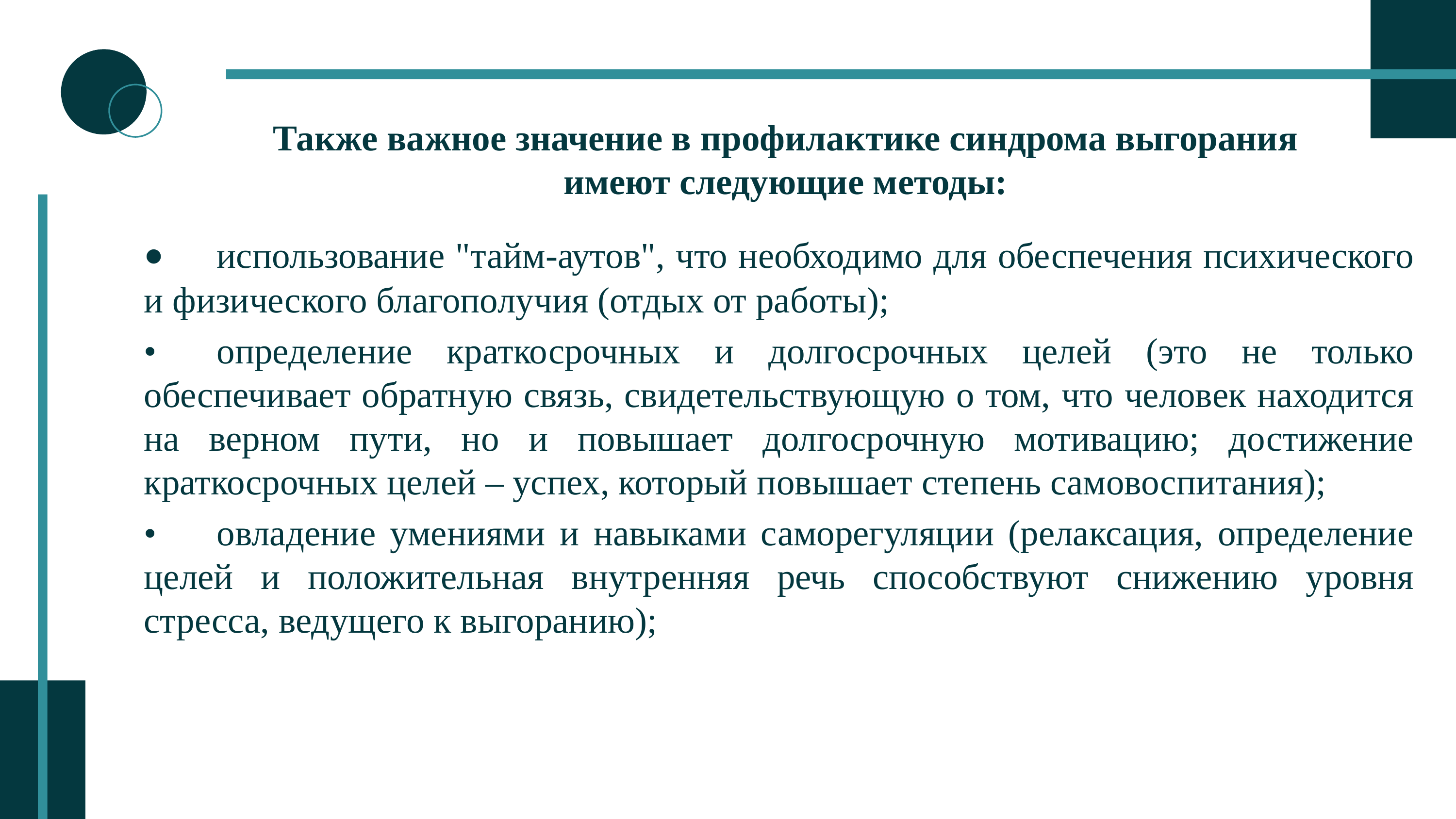

Также важное значение в профилактике синдрома выгорания имеют следующие методы:

•	использование "тайм-аутов", что необходимо для обеспечения психического и физического благополучия (отдых от работы);
•	определение краткосрочных и долгосрочных целей (это не только обеспечивает обратную связь, свидетельствующую о том, что человек находится на верном пути, но и повышает долгосрочную мотивацию; достижение краткосрочных целей – успех, который повышает степень самовоспитания);
•	овладение умениями и навыками саморегуляции (релаксация, определение целей и положительная внутренняя речь способствуют снижению уровня стресса, ведущего к выгоранию);